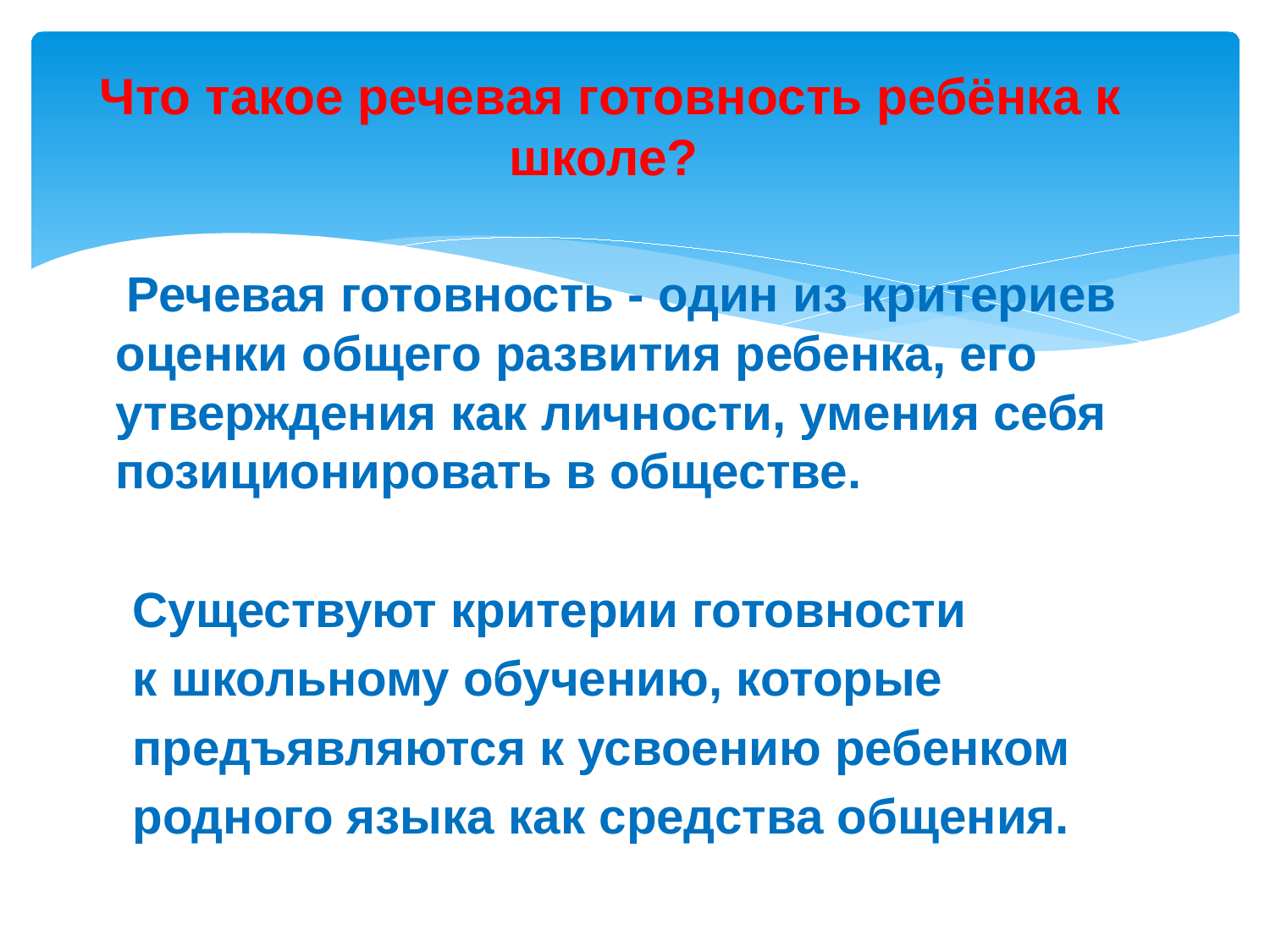

# Что такое речевая готовность ребёнка к школе?
    Речевая готовность - один из критериев оценки общего развития ребенка, его утверждения как личности, умения себя позиционировать в обществе.

    Существуют критерии готовности
    к школьному обучению, которые
    предъявляются к усвоению ребенком
    родного языка как средства общения.